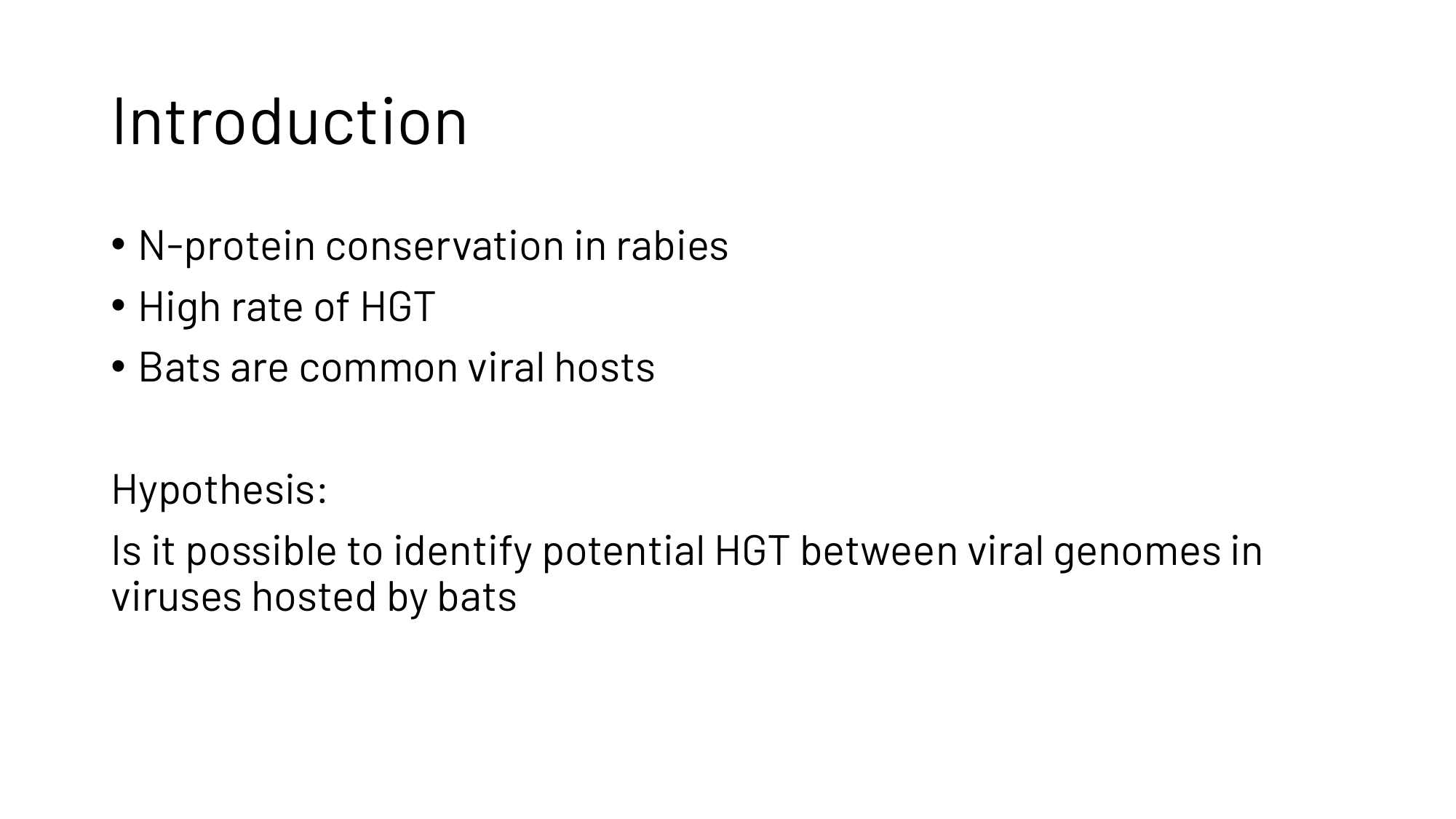

# Introduction
N-protein conservation in rabies
High rate of HGT
Bats are common viral hosts

Hypothesis:
Is it possible to identify potential HGT between viral genomes in viruses hosted by bats